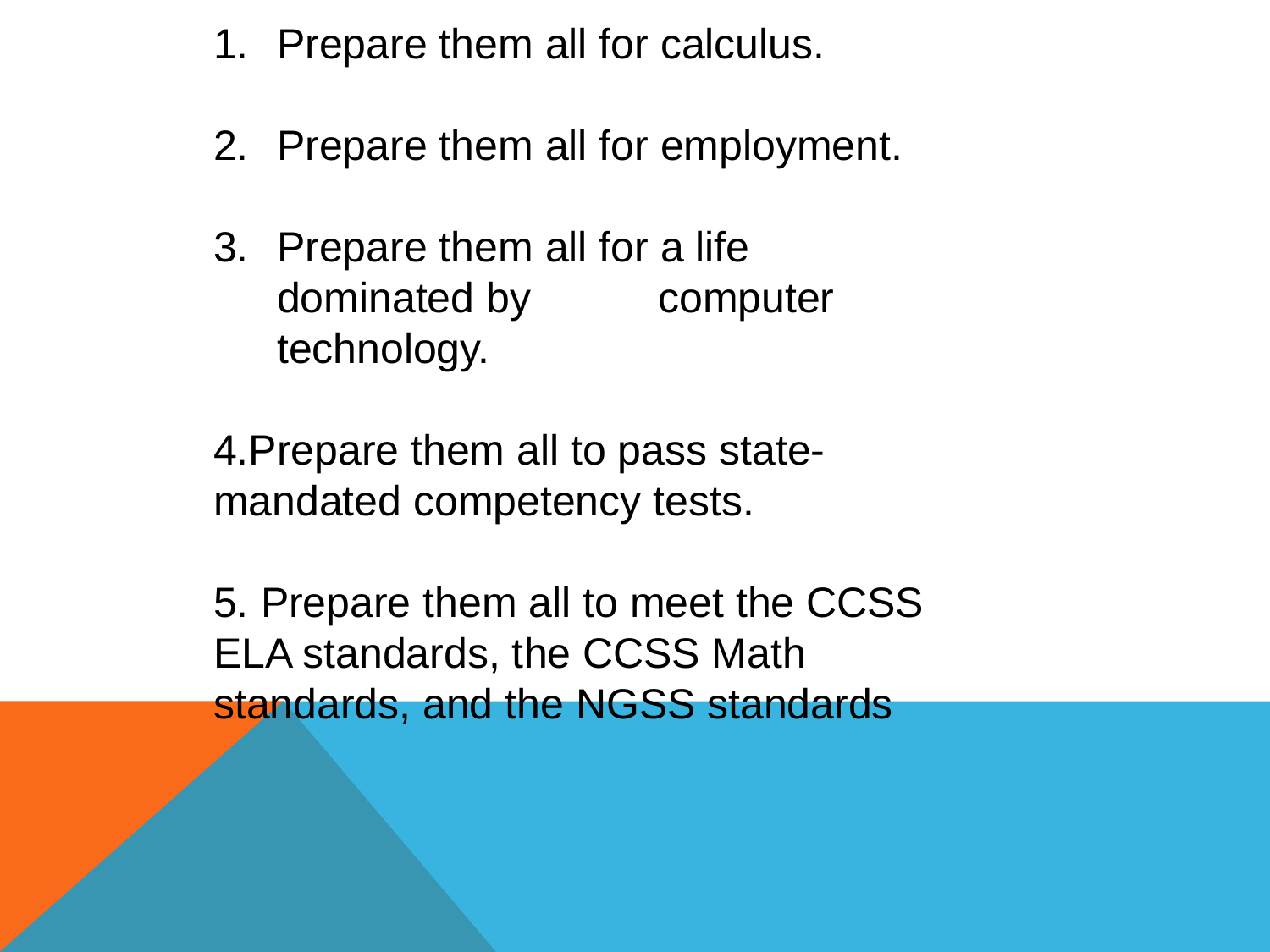

Prepare them all for calculus.

Prepare them all for employment.

Prepare them all for a life dominated by 	computer technology.

4.Prepare them all to pass state-mandated competency tests.

5. Prepare them all to meet the CCSS ELA standards, the CCSS Math standards, and the NGSS standards